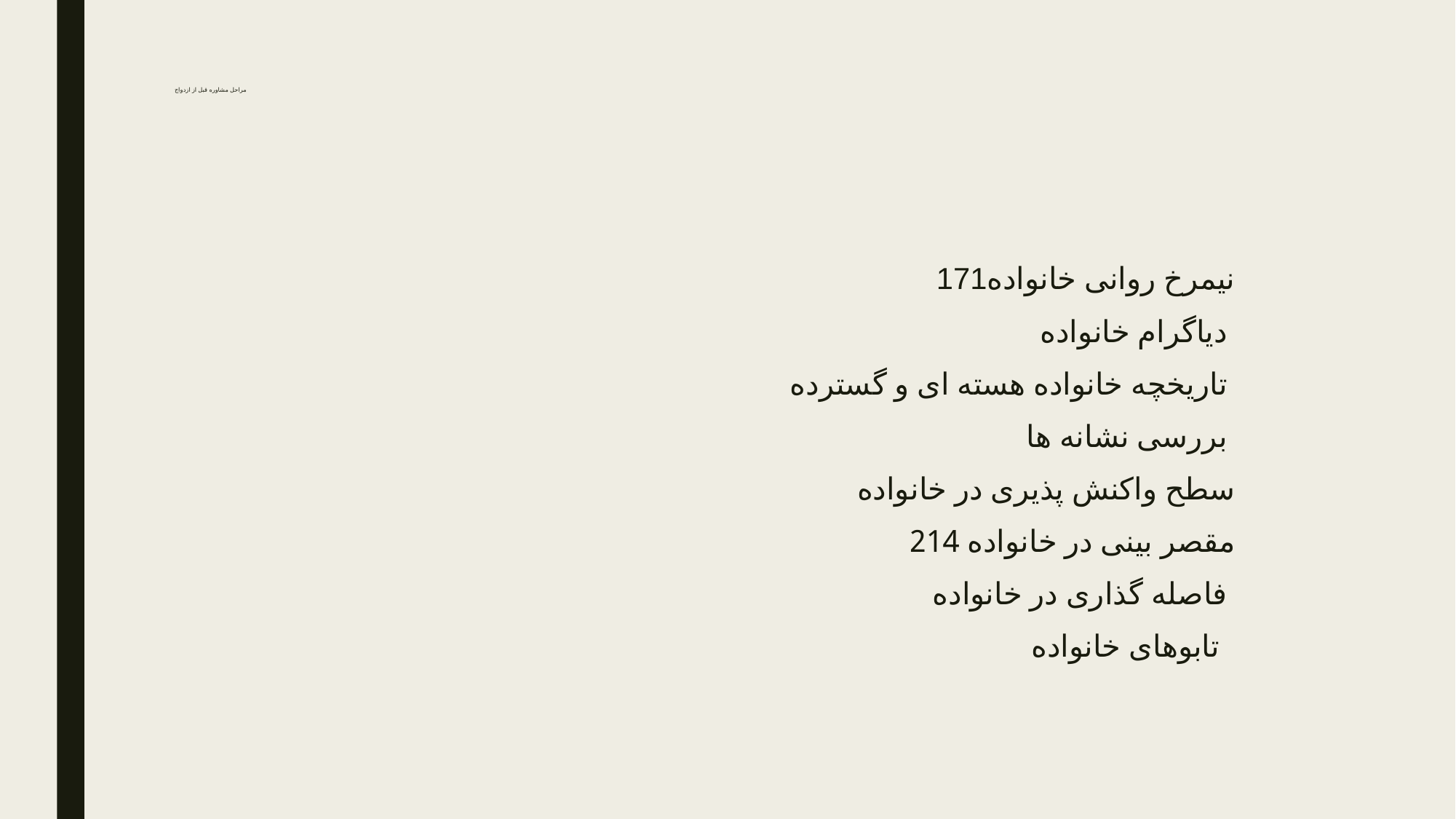

# مراحل مشاوره قبل از ازدواج
171نیمرخ روانی خانواده
دیاگرام خانواده
تاریخچه خانواده هسته ای و گسترده
بررسی نشانه ها
سطح واکنش پذیری در خانواده
مقصر بینی در خانواده 214
فاصله گذاری در خانواده
تابوهای خانواده